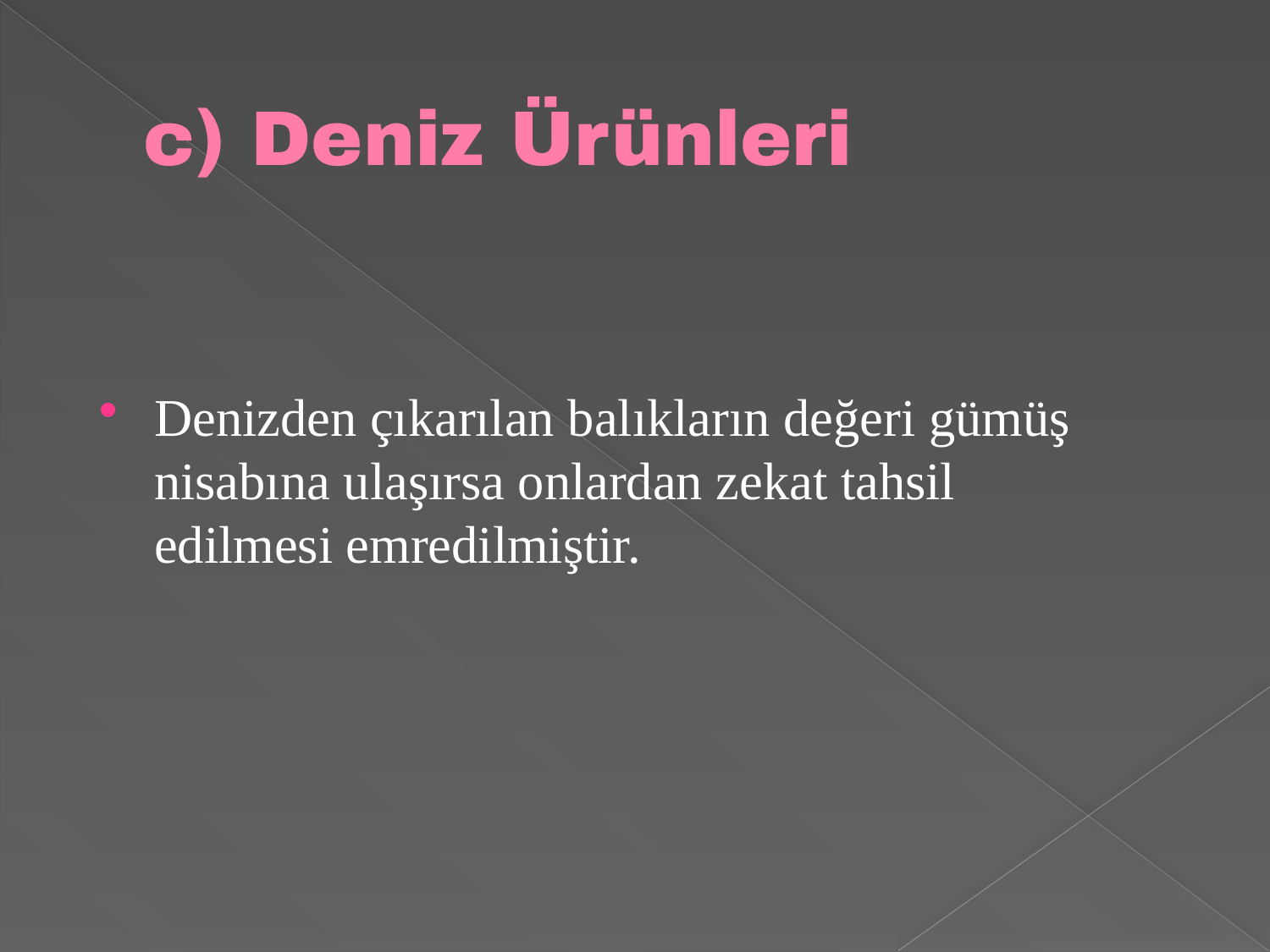

# c) Deniz Ürünleri
Denizden çıkarılan balıkların değeri gümüş nisabına ulaşırsa onlardan zekat tahsil edilmesi emredilmiştir.